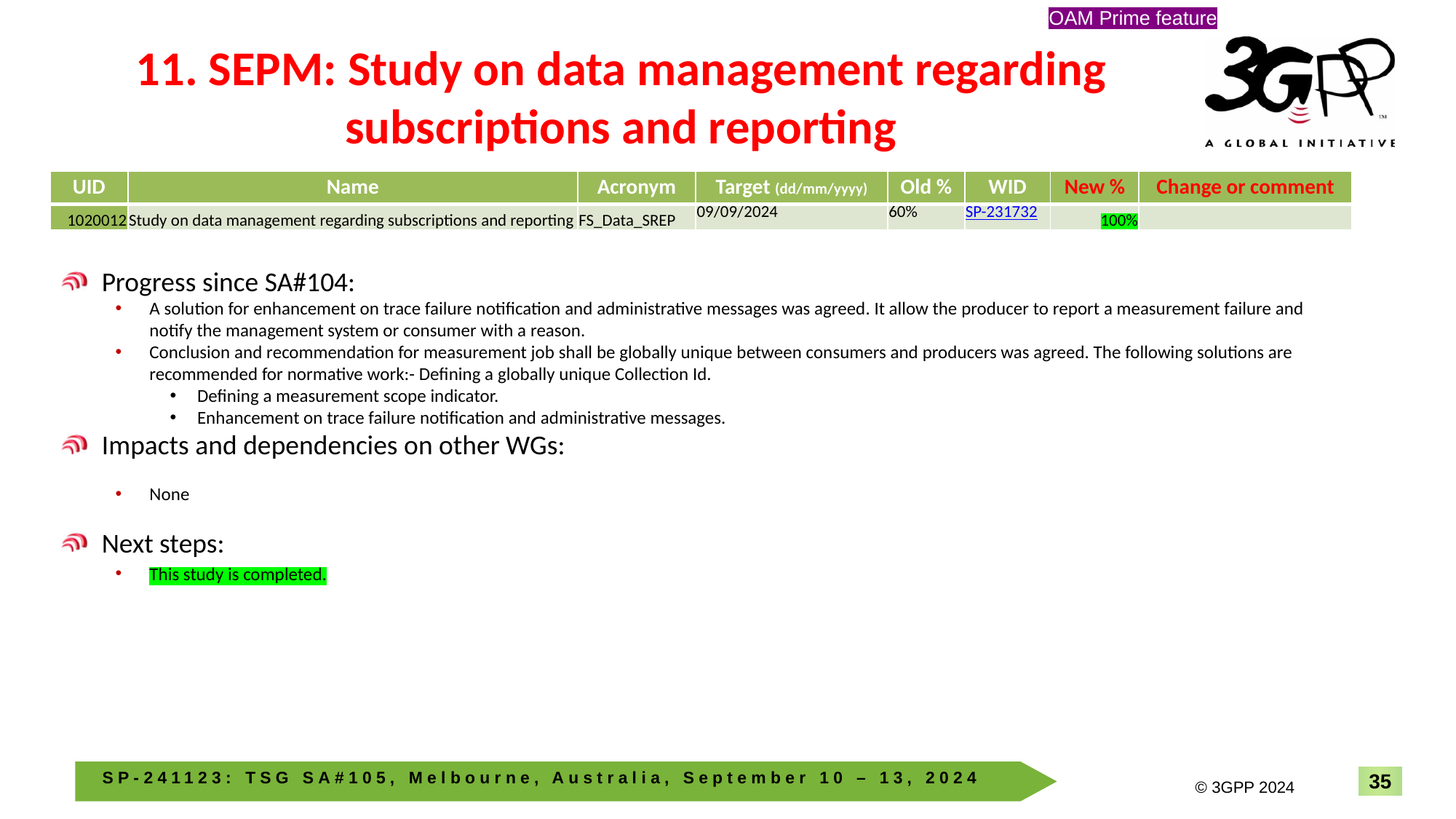

OAM Prime feature
# 11. SEPM: Study on data management regarding subscriptions and reporting
| UID | Name | Acronym | Target (dd/mm/yyyy) | Old % | WID | New % | Change or comment |
| --- | --- | --- | --- | --- | --- | --- | --- |
| 1020012 | Study on data management regarding subscriptions and reporting | FS\_Data\_SREP | 09/09/2024 | 60% | SP-231732 | 100% |  |
Progress since SA#104:
A solution for enhancement on trace failure notification and administrative messages was agreed. It allow the producer to report a measurement failure and notify the management system or consumer with a reason.
Conclusion and recommendation for measurement job shall be globally unique between consumers and producers was agreed. The following solutions are recommended for normative work:- Defining a globally unique Collection Id.
Defining a measurement scope indicator.
Enhancement on trace failure notification and administrative messages.
Impacts and dependencies on other WGs:

None

Next steps:
This study is completed.